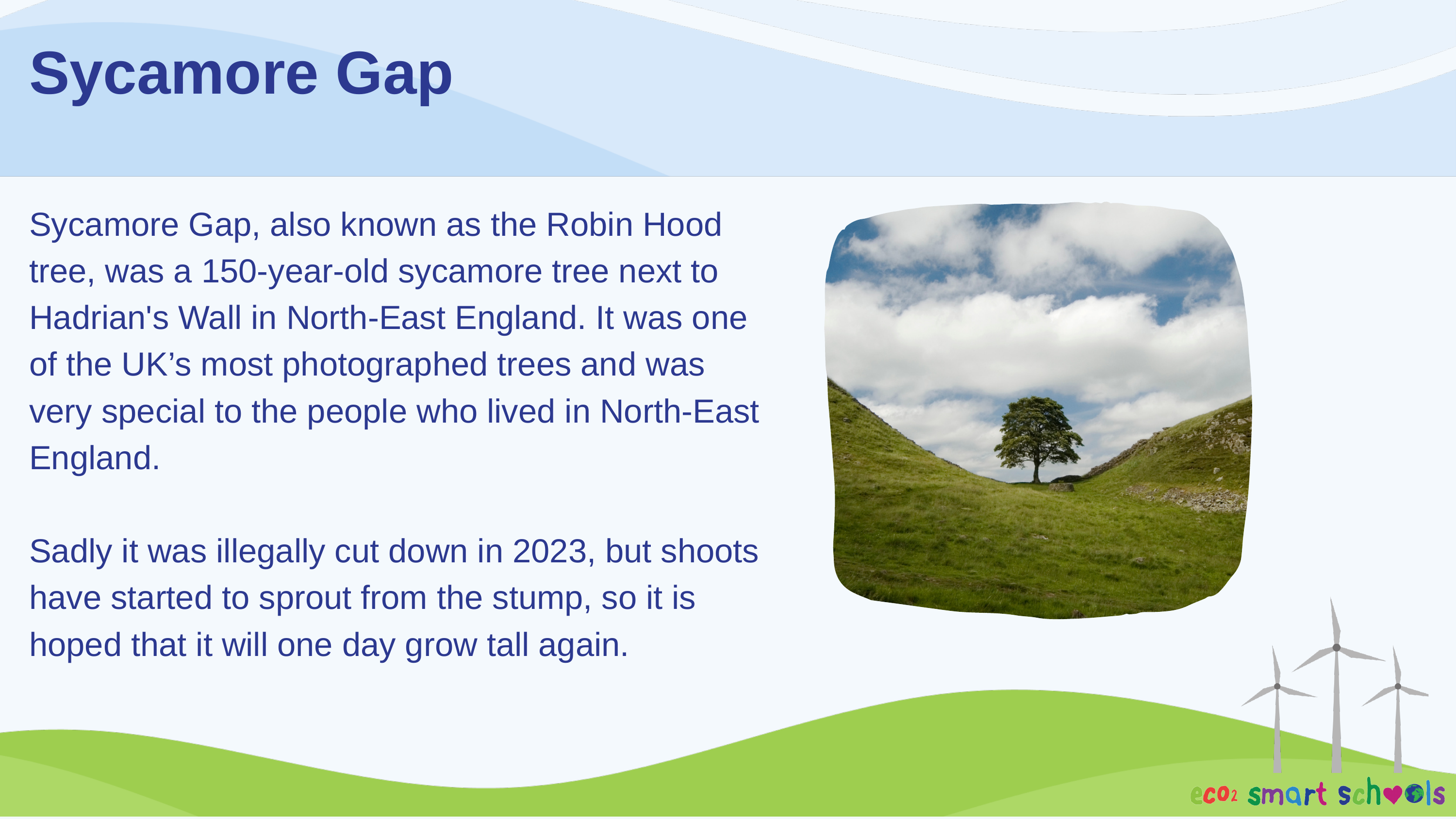

Sycamore Gap
Sycamore Gap, also known as the Robin Hood tree, was a 150-year-old sycamore tree next to Hadrian's Wall in North-East England. It was one of the UK’s most photographed trees and was very special to the people who lived in North-East England.

Sadly it was illegally cut down in 2023, but shoots have started to sprout from the stump, so it is hoped that it will one day grow tall again.